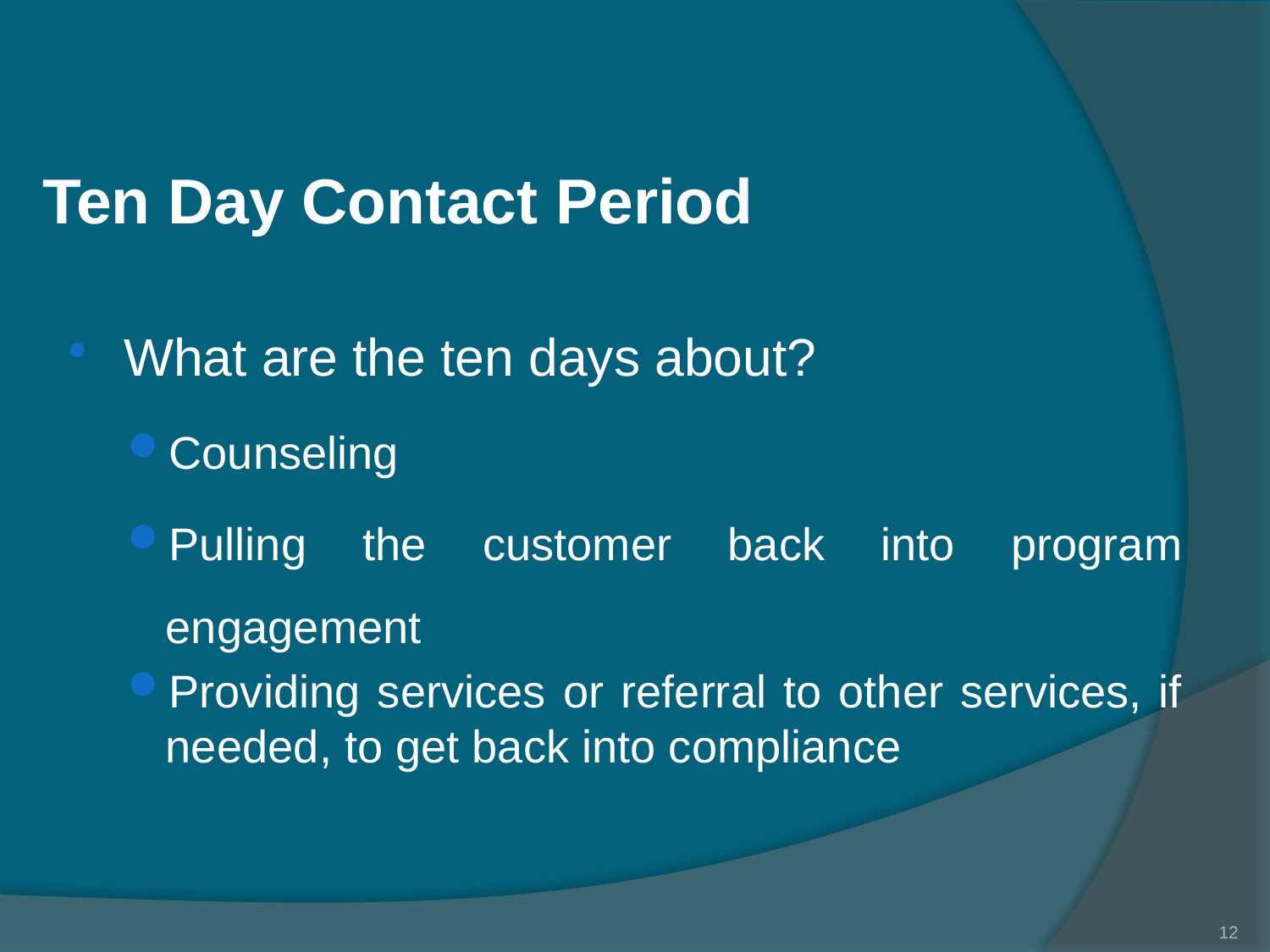

Ten Day Contact Period
What are the ten days about?
Counseling
Pulling the customer back into program engagement
Providing services or referral to other services, if needed, to get back into compliance

12